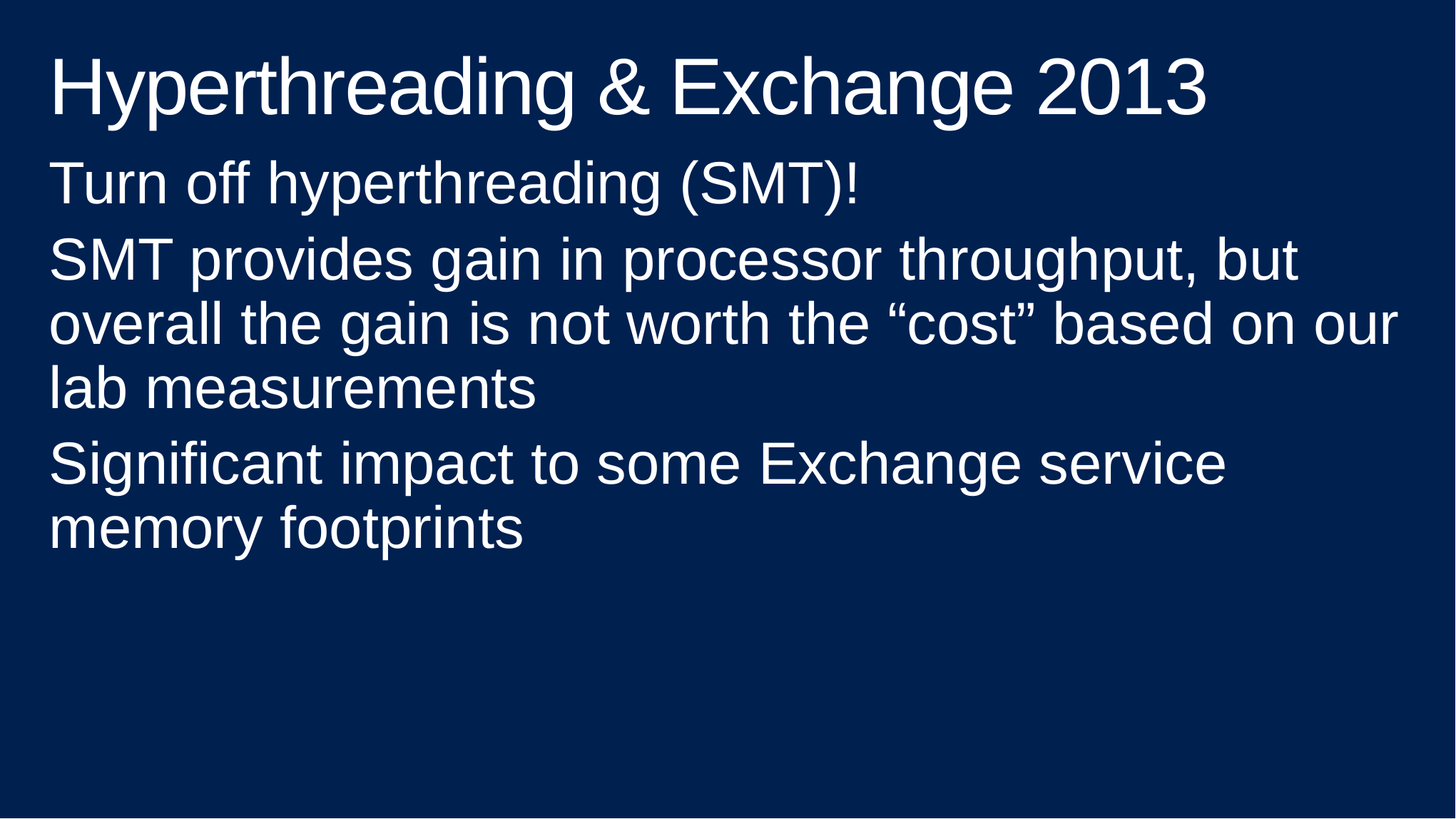

# Hyperthreading & Exchange 2013
Turn off hyperthreading (SMT)!
SMT provides gain in processor throughput, but overall the gain is not worth the “cost” based on our lab measurements
Significant impact to some Exchange service memory footprints